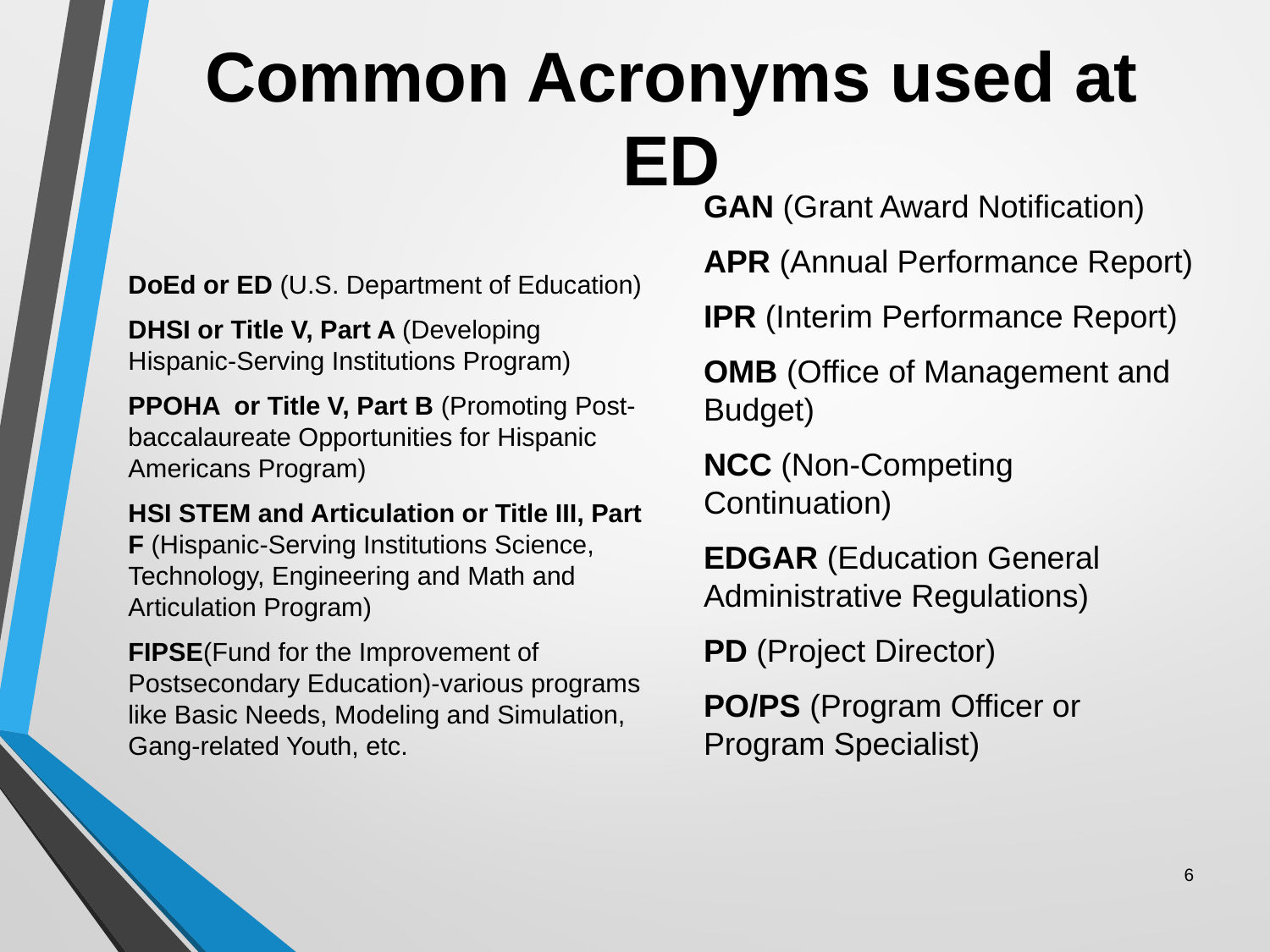

# Common Acronyms used at ED
GAN (Grant Award Notification)
APR (Annual Performance Report)
IPR (Interim Performance Report)
OMB (Office of Management and Budget)
NCC (Non-Competing Continuation)
EDGAR (Education General Administrative Regulations)
PD (Project Director)
PO/PS (Program Officer or Program Specialist)

DoEd or ED (U.S. Department of Education)
DHSI or Title V, Part A (Developing Hispanic-Serving Institutions Program)
PPOHA  or Title V, Part B (Promoting Post-baccalaureate Opportunities for Hispanic Americans Program)
HSI STEM and Articulation or Title III, Part F (Hispanic-Serving Institutions Science, Technology, Engineering and Math and Articulation Program)
FIPSE(Fund for the Improvement of Postsecondary Education)-various programs like Basic Needs, Modeling and Simulation, Gang-related Youth, etc.
6